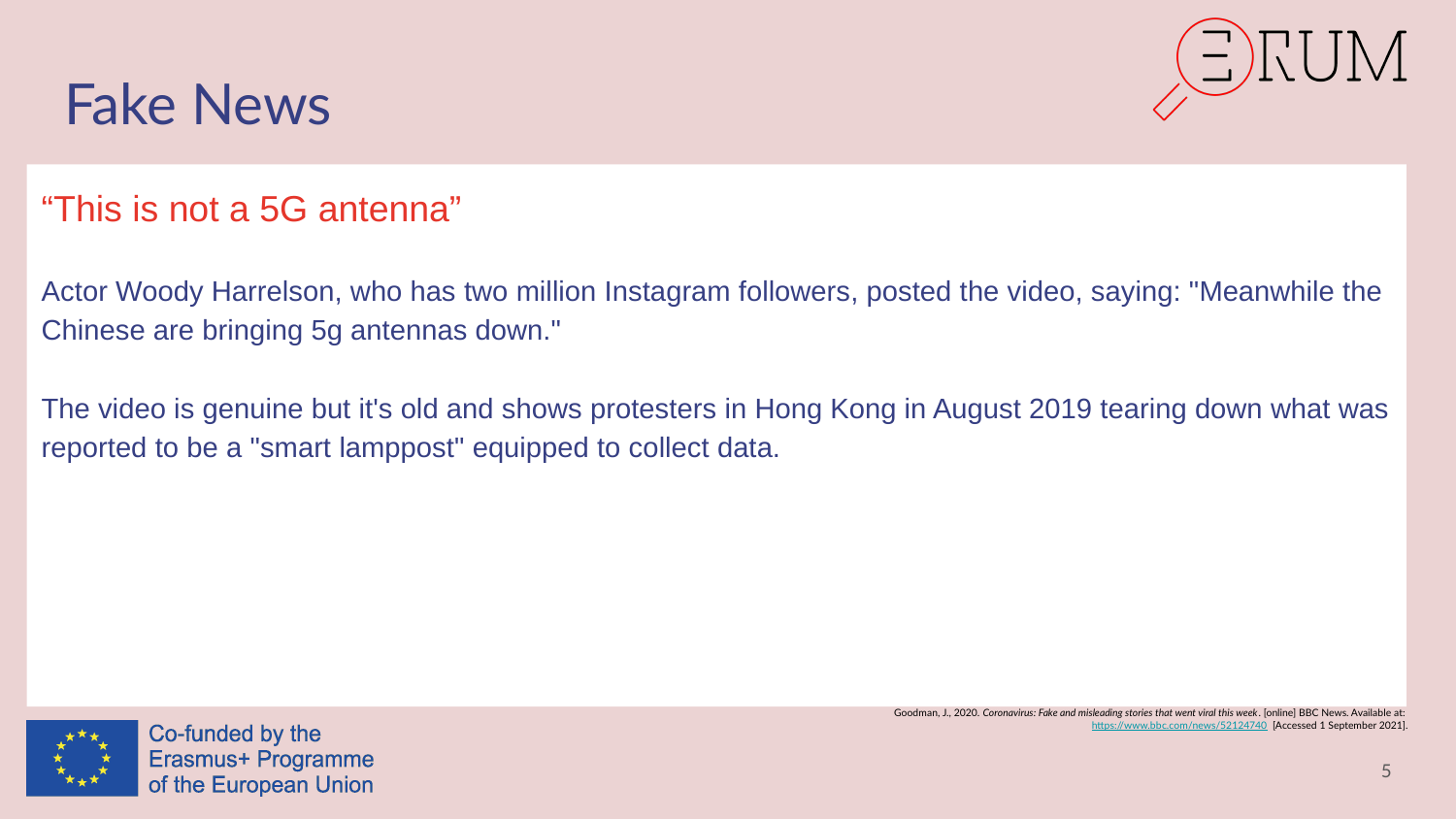

# Fake News
“This is not a 5G antenna”

Actor Woody Harrelson, who has two million Instagram followers, posted the video, saying: "Meanwhile the Chinese are bringing 5g antennas down."

The video is genuine but it's old and shows protesters in Hong Kong in August 2019 tearing down what was reported to be a "smart lamppost" equipped to collect data.
Goodman, J., 2020. Coronavirus: Fake and misleading stories that went viral this week. [online] BBC News. Available at: https://www.bbc.com/news/52124740  [Accessed 1 September 2021].
5